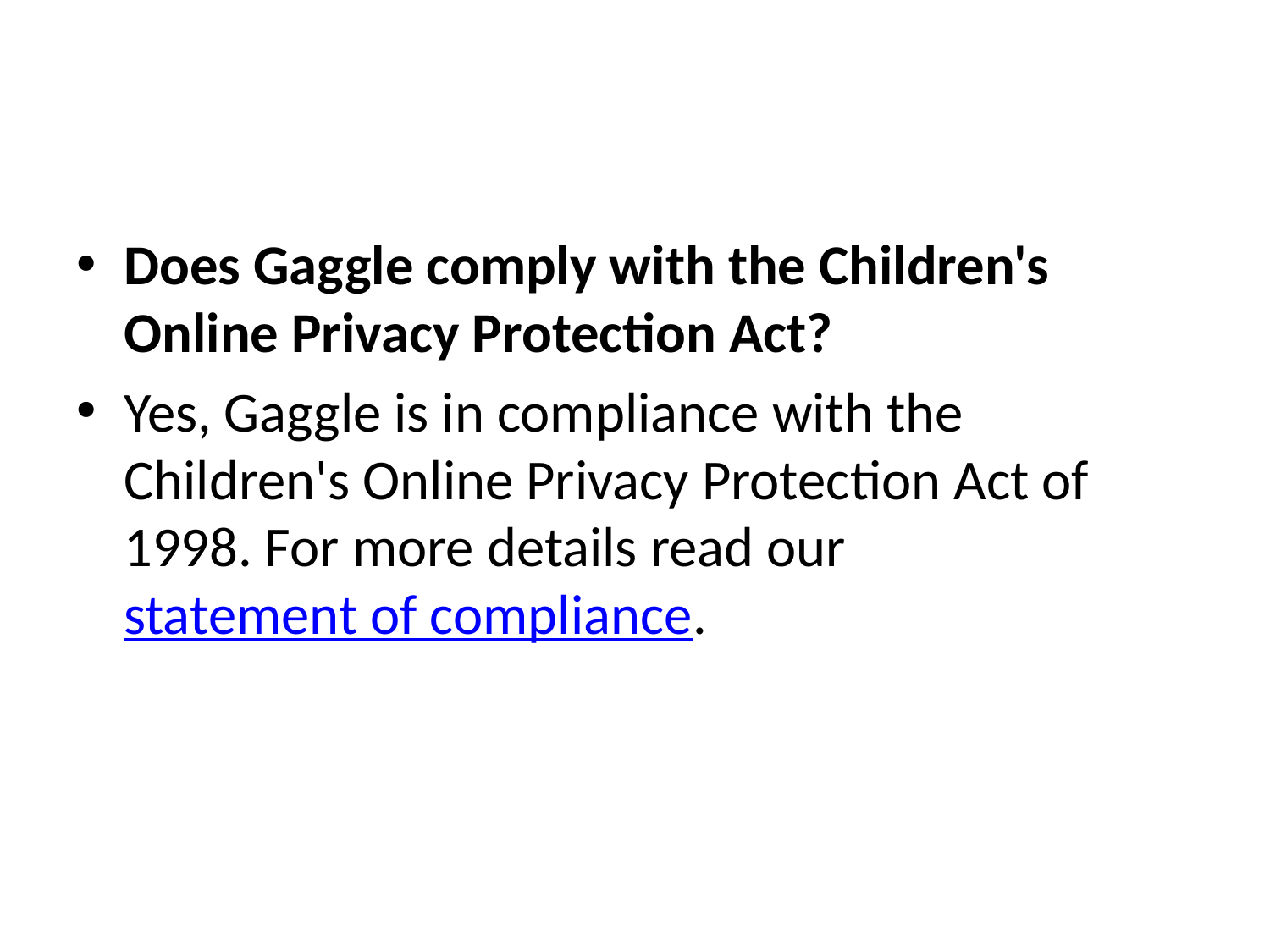

#
Does Gaggle comply with the Children's Online Privacy Protection Act?
Yes, Gaggle is in compliance with the Children's Online Privacy Protection Act of 1998. For more details read our statement of compliance.